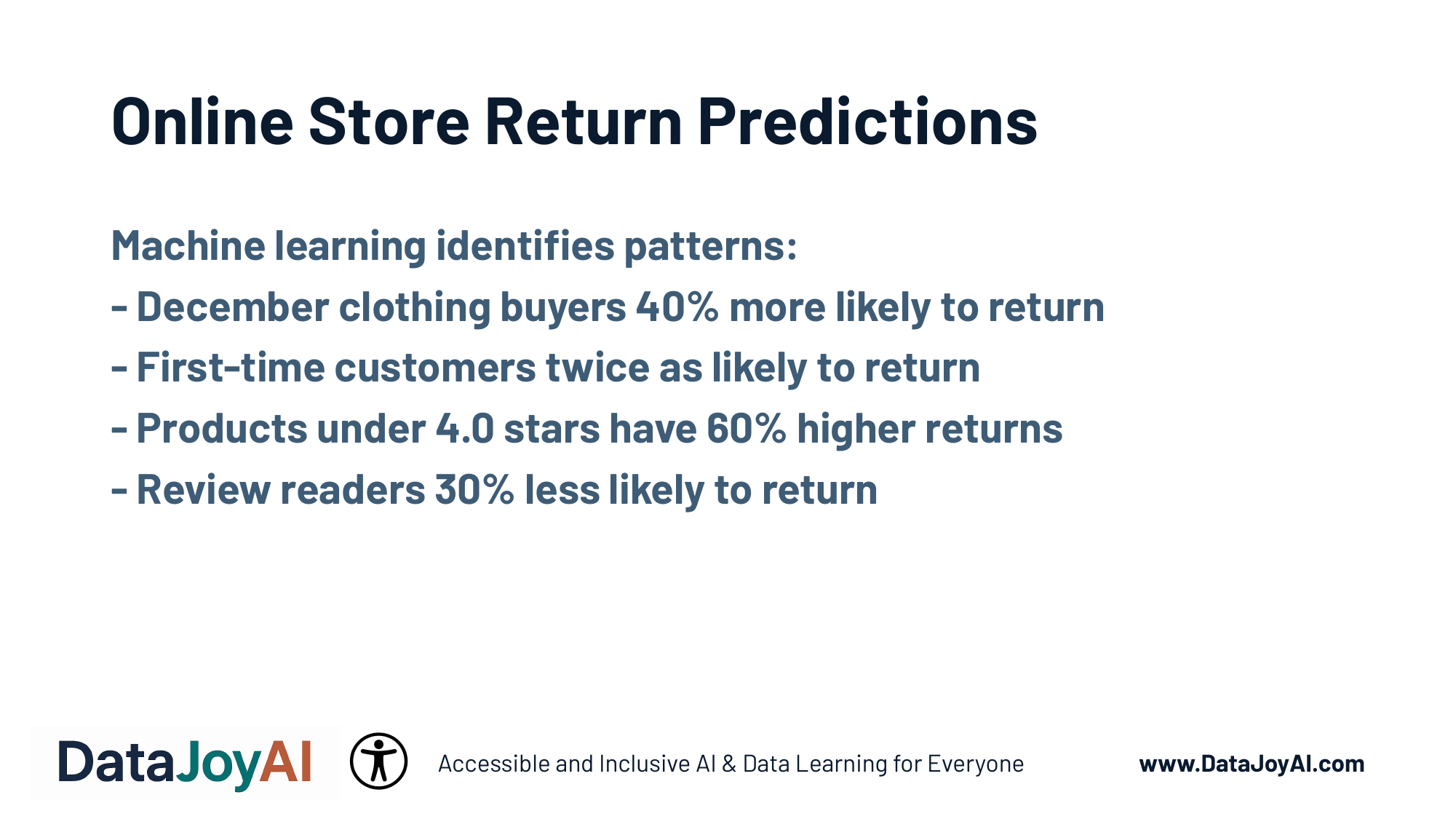

# Online Store Return Predictions
Machine learning identifies patterns:
- December clothing buyers 40% more likely to return
- First-time customers twice as likely to return
- Products under 4.0 stars have 60% higher returns
- Review readers 30% less likely to return